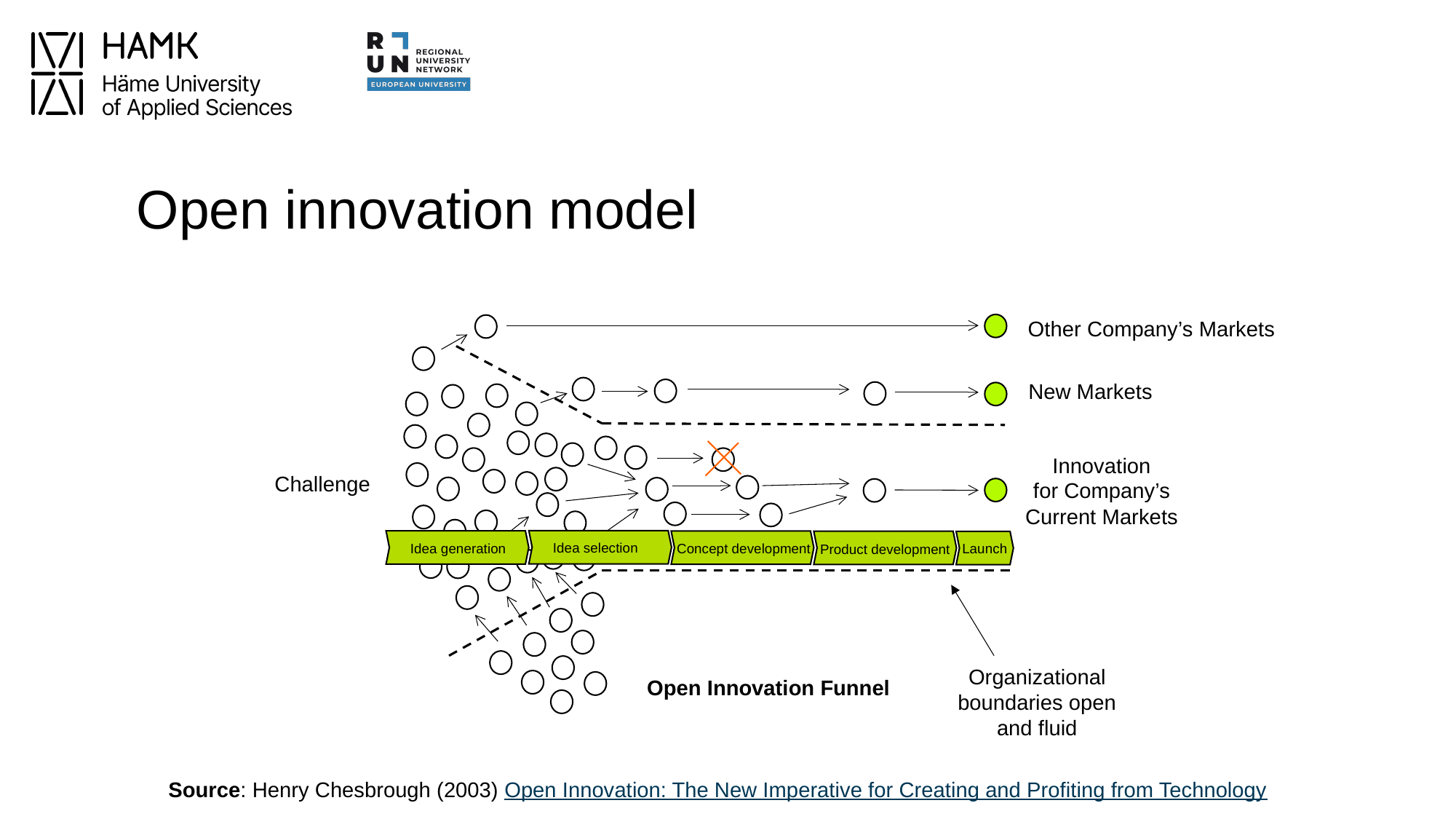

# Open innovation model
Other Company’s Markets

New Markets

Innovation
for Company’s Current Markets

Challenge

Idea selection
Idea generation
Concept development
Launch
Product development

Organizational boundaries open and fluid
Open Innovation Funnel

Source: Henry Chesbrough (2003) Open Innovation: The New Imperative for Creating and Profiting from Technology